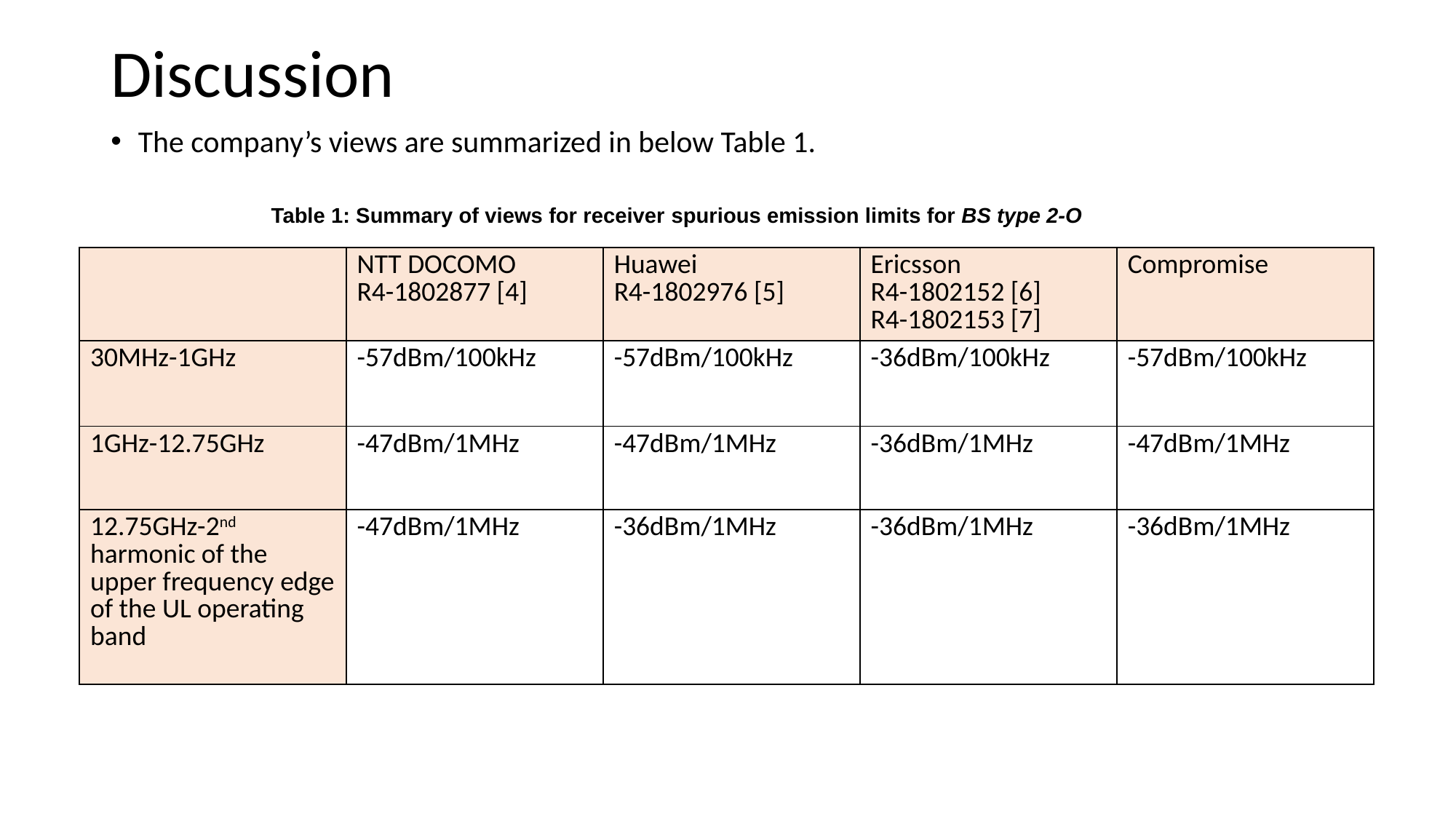

# Discussion
The company’s views are summarized in below Table 1.

Table 1: Summary of views for receiver spurious emission limits for BS type 2-O

|  | NTT DOCOMO R4-1802877 [4] | Huawei R4-1802976 [5] | Ericsson R4-1802152 [6] R4-1802153 [7] | Compromise |
| --- | --- | --- | --- | --- |
| 30MHz-1GHz | -57dBm/100kHz | -57dBm/100kHz | -36dBm/100kHz | -57dBm/100kHz |
| 1GHz-12.75GHz | -47dBm/1MHz | -47dBm/1MHz | -36dBm/1MHz | -47dBm/1MHz |
| 12.75GHz-2nd harmonic of the upper frequency edge of the UL operating band | -47dBm/1MHz | -36dBm/1MHz | -36dBm/1MHz | -36dBm/1MHz |